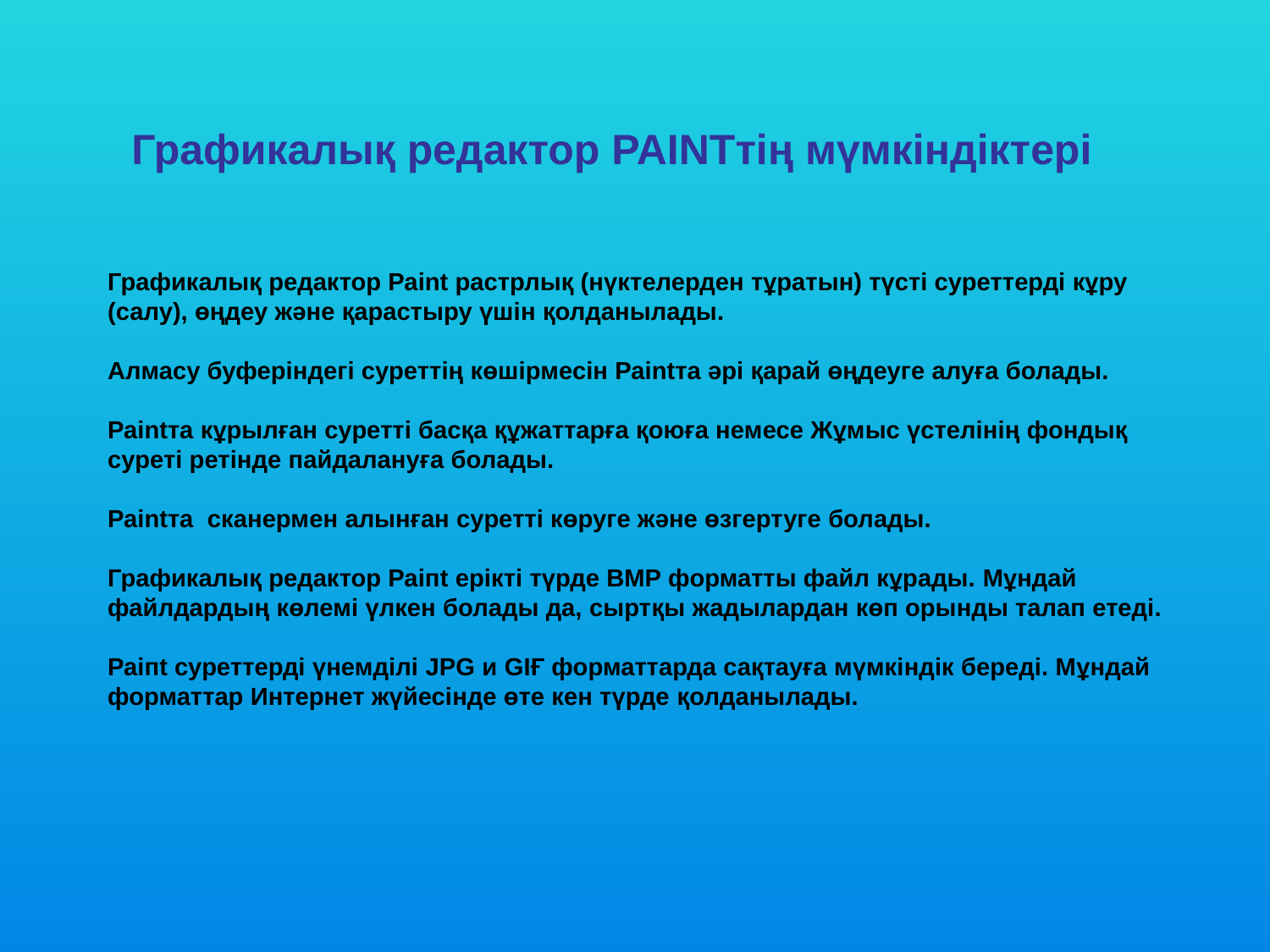

Графикалық редактор PAINTтің мүмкіндіктері
Графикалық редактор Раіnt растрлық (нүктелерден тұратын) түсті суреттерді кұру (салу), өңдеу және қарастыру үшін қолданылады.

Алмасу буферіндегі суреттің көшірмесін Раіntта әрі қарай өңдеуге алуға болады.

Раіntта кұрылған суретті басқа құжаттарға қоюға немесе Жұмыс үстелінің фондық суреті ретінде пайдалануға болады.

Раіntта  сканермен алынған суретті көруге және өзгертуге болады.

Графикалық редактор Раіпt ерікті түрде ВМР форматты файл кұрады. Мұндай  файлдардың көлемі үлкен болады да, сыртқы жадылардан көп орынды талап етеді.

Раіпt суреттерді үнемділі JPG и GІҒ форматтарда сақтауға мүмкіндік береді. Мұндай форматтар Интернет жүйесінде өте кен түрде қолданылады.